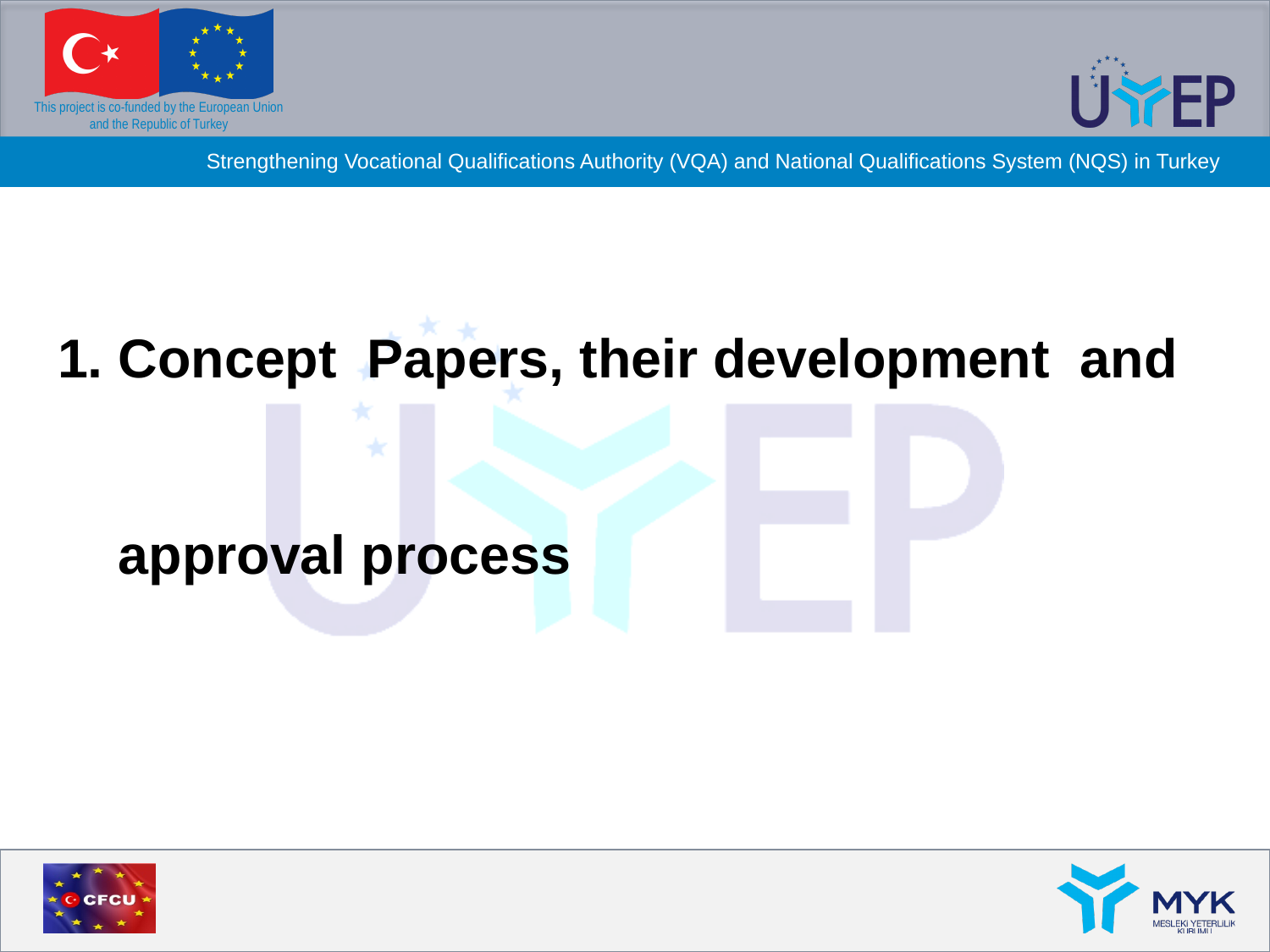

# 1. Concept  Papers, their development  and approval process